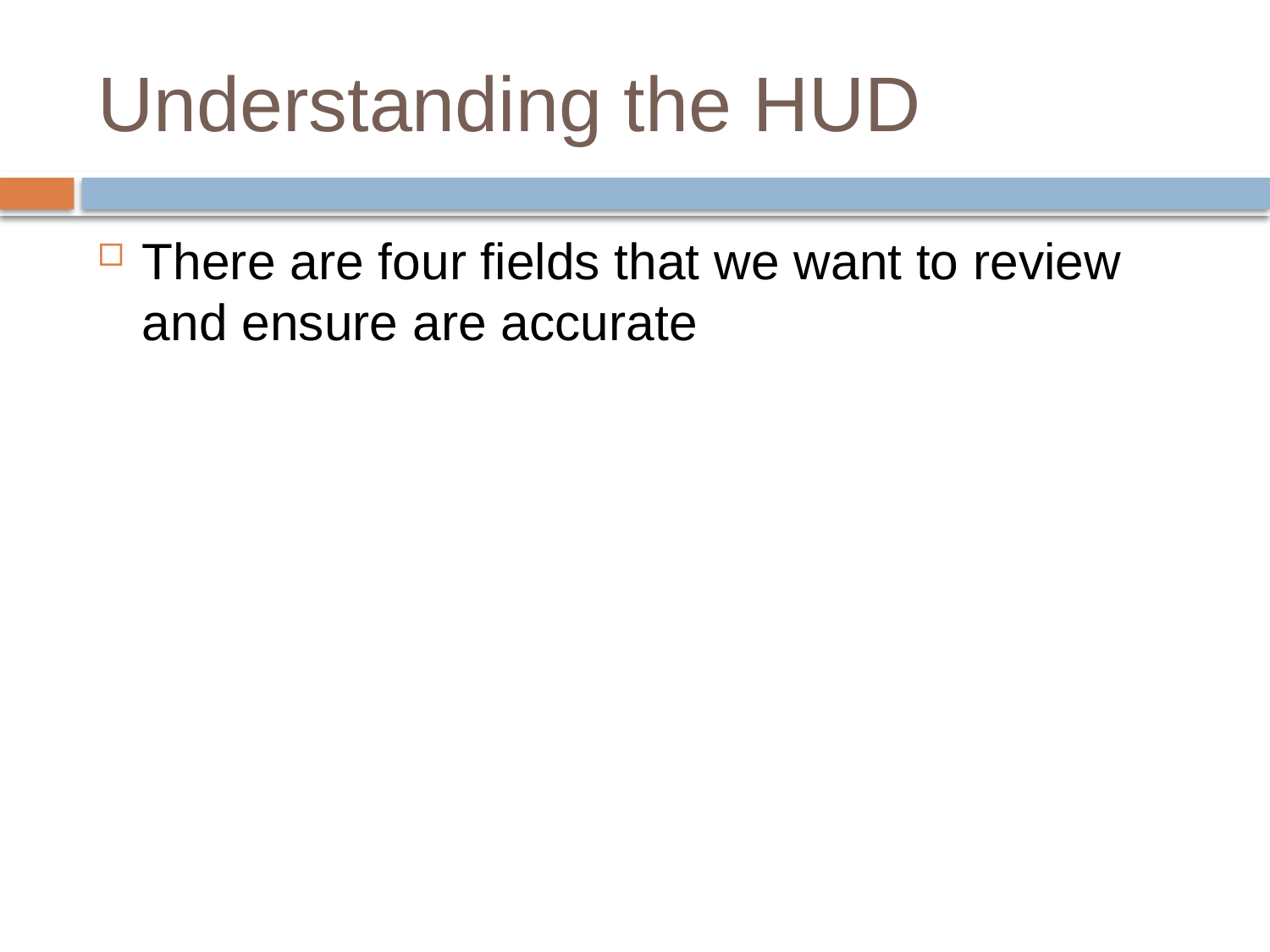

# Understanding the HUD
There are four fields that we want to review and ensure are accurate